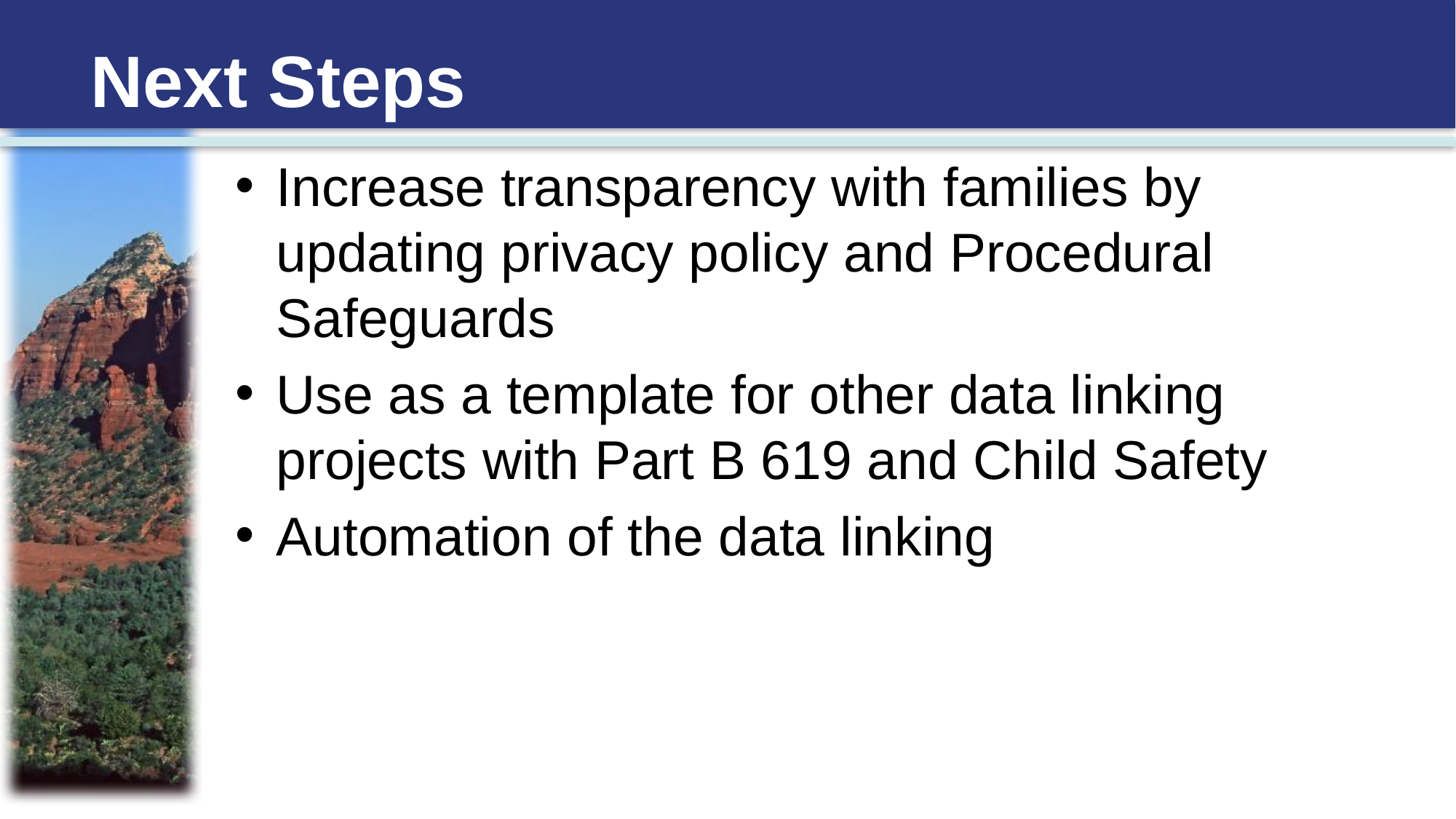

# Next Steps
Increase transparency with families by updating privacy policy and Procedural Safeguards
Use as a template for other data linking projects with Part B 619 and Child Safety
Automation of the data linking